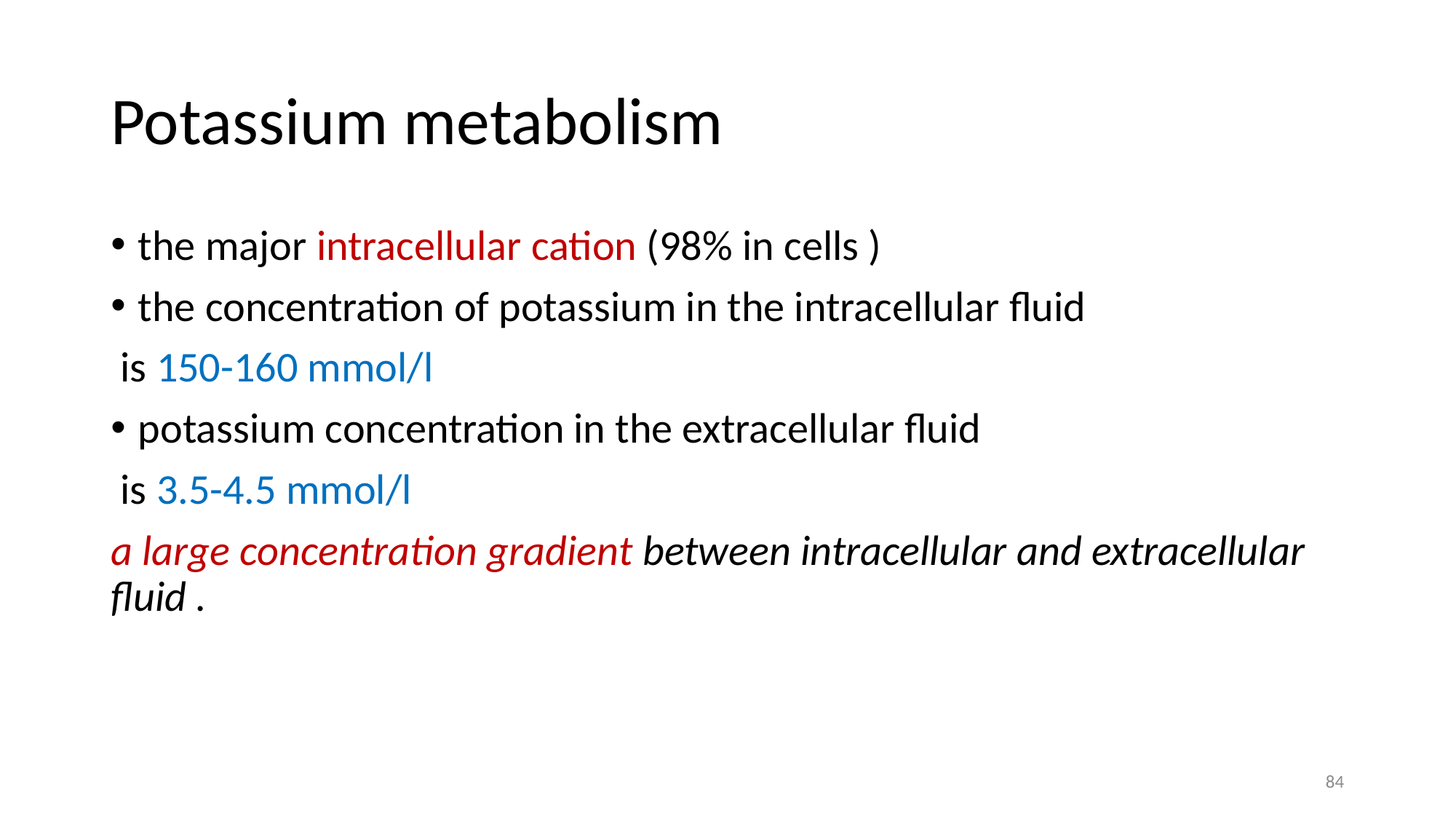

# Potassium metabolism
the major intracellular cation (98% in cells )
the concentration of potassium in the intracellular fluid
 is 150-160 mmol/l
potassium concentration in the extracellular fluid
 is 3.5-4.5 mmol/l
a large concentration gradient between intracellular and extracellular fluid .

84